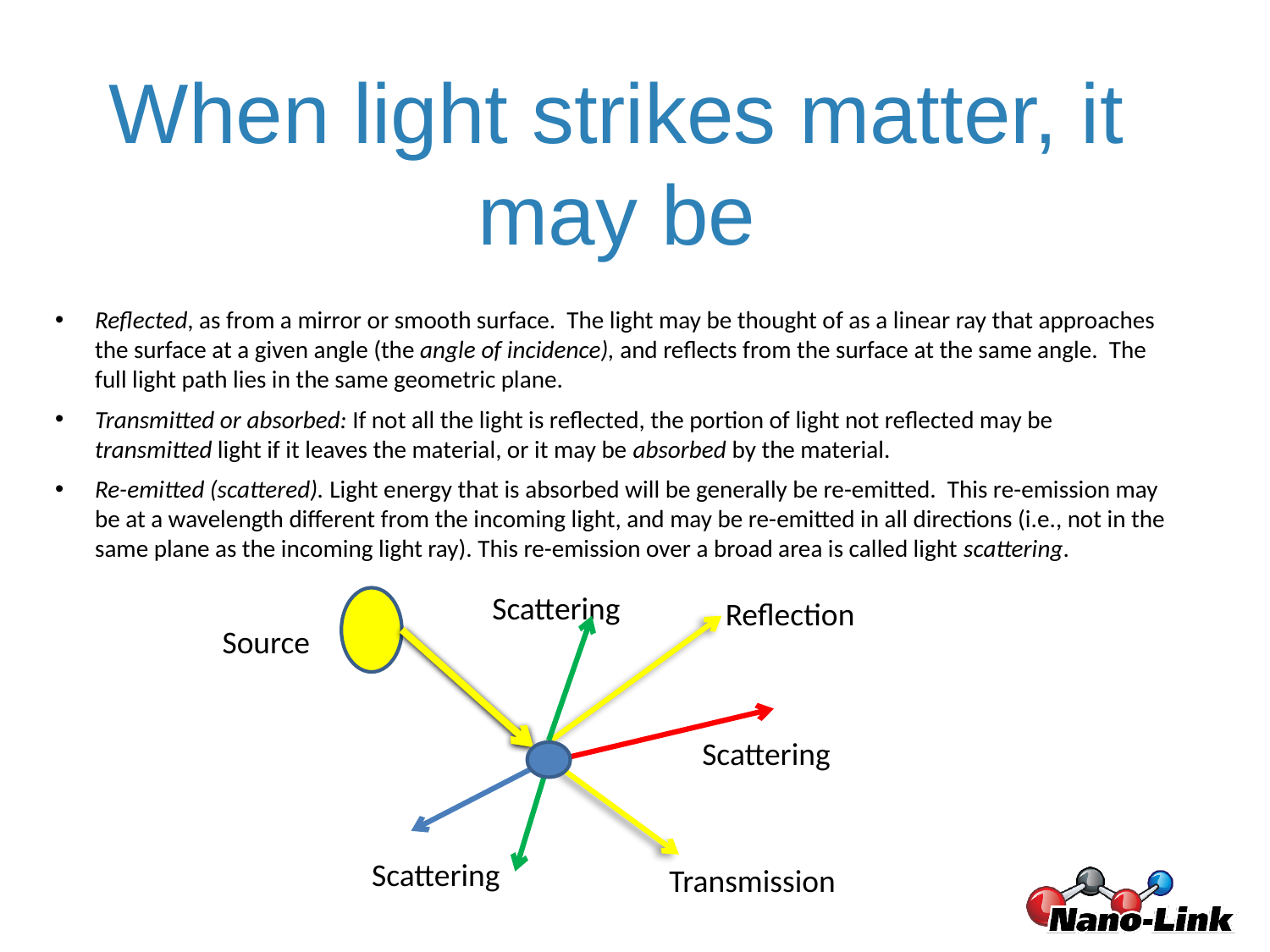

When light strikes matter, it may be

Reflected, as from a mirror or smooth surface.  The light may be thought of as a linear ray that approaches the surface at a given angle (the angle of incidence), and reflects from the surface at the same angle.  The full light path lies in the same geometric plane.
Transmitted or absorbed: If not all the light is reflected, the portion of light not reflected may be  transmitted light if it leaves the material, or it may be absorbed by the material.
Re-emitted (scattered). Light energy that is absorbed will be generally be re-emitted.  This re-emission may be at a wavelength different from the incoming light, and may be re-emitted in all directions (i.e., not in the same plane as the incoming light ray). This re-emission over a broad area is called light scattering.
Scattering
Reflection

Source
Scattering

Scattering
Transmission